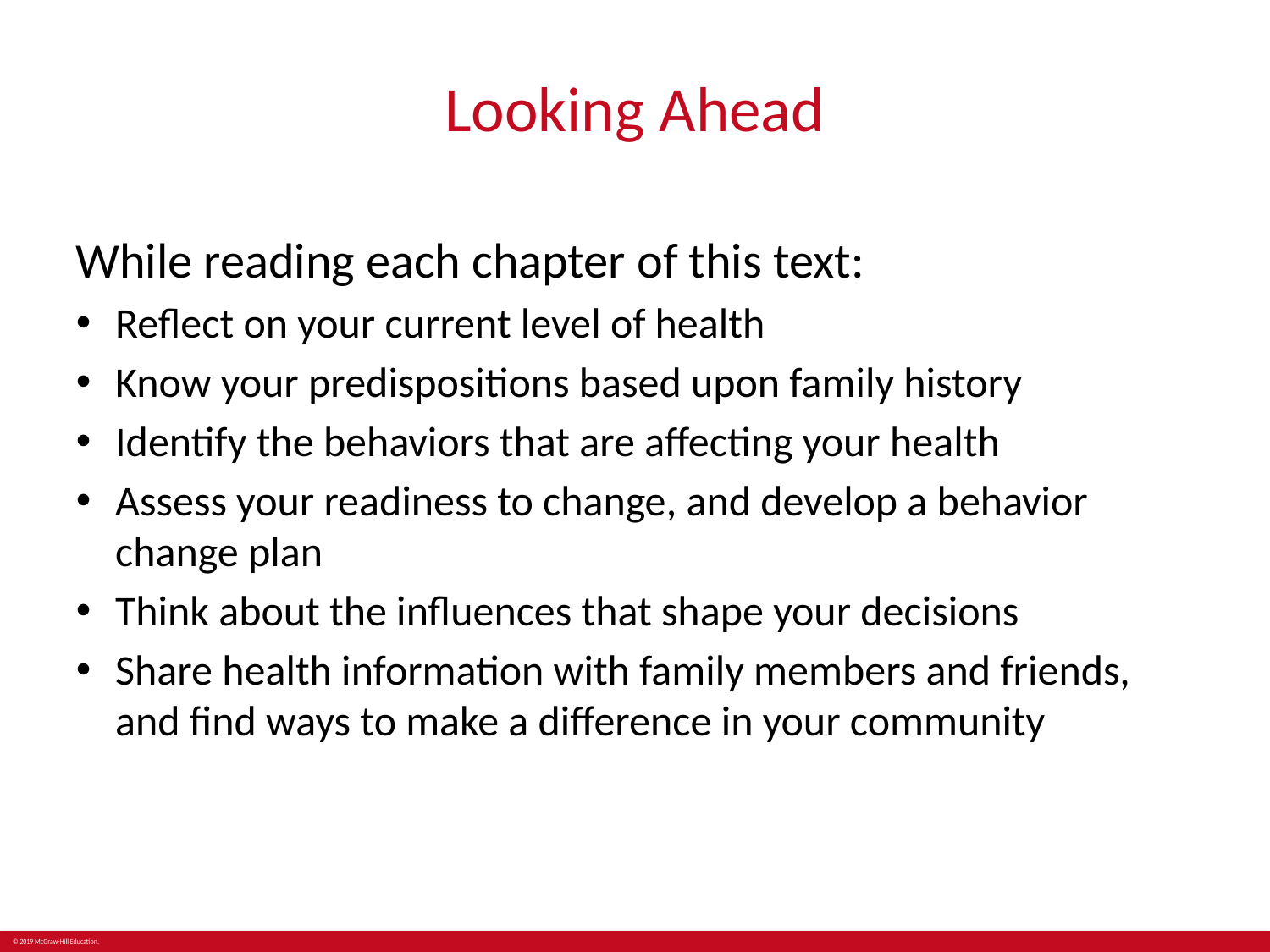

# Looking Ahead
While reading each chapter of this text:
Reflect on your current level of health
Know your predispositions based upon family history
Identify the behaviors that are affecting your health
Assess your readiness to change, and develop a behavior change plan
Think about the influences that shape your decisions
Share health information with family members and friends, and find ways to make a difference in your community